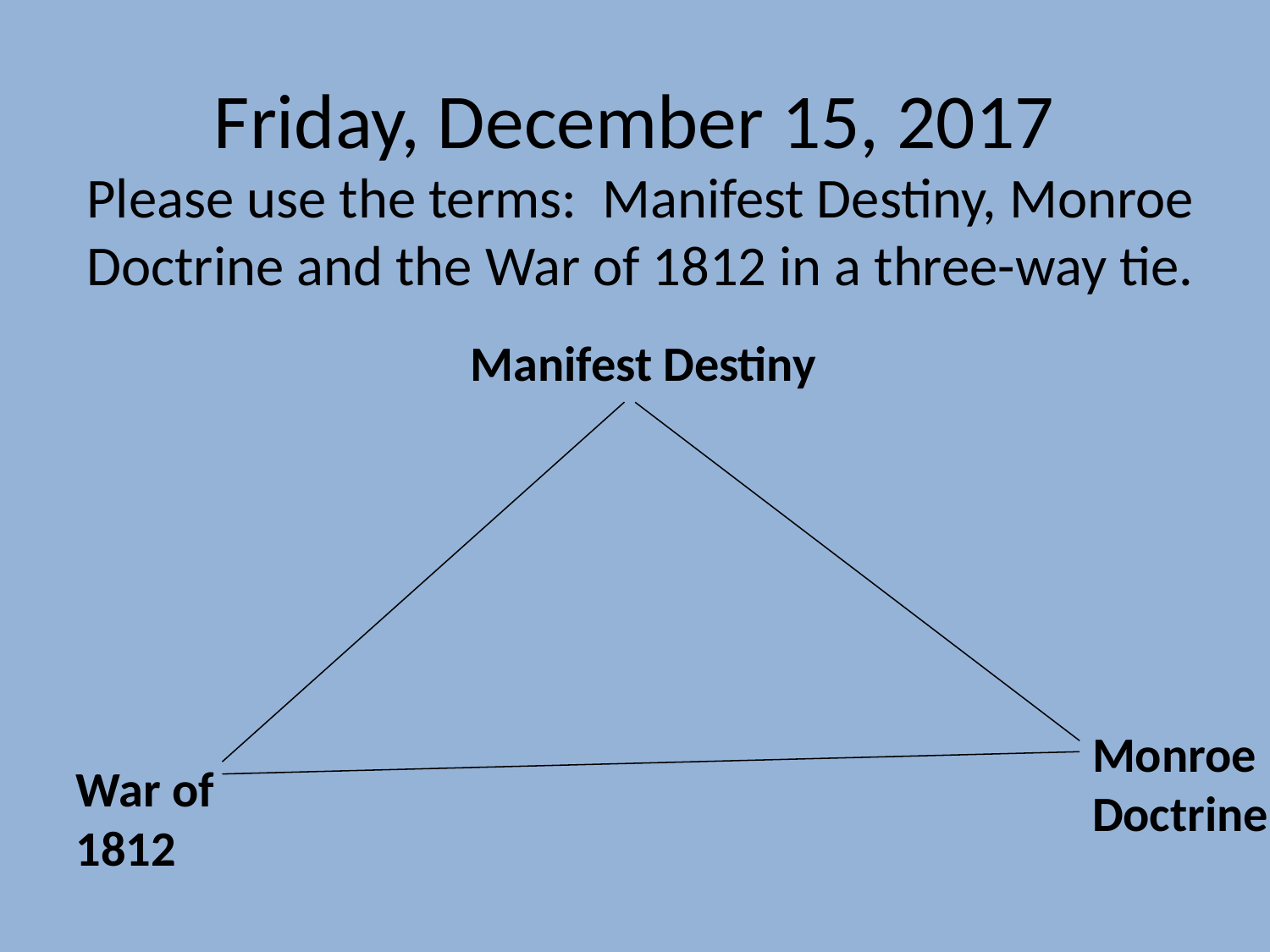

# Friday, December 15, 2017
Please use the terms:  Manifest Destiny, Monroe Doctrine and the War of 1812 in a three-way tie.
Manifest Destiny
Monroe Doctrine
War of 1812